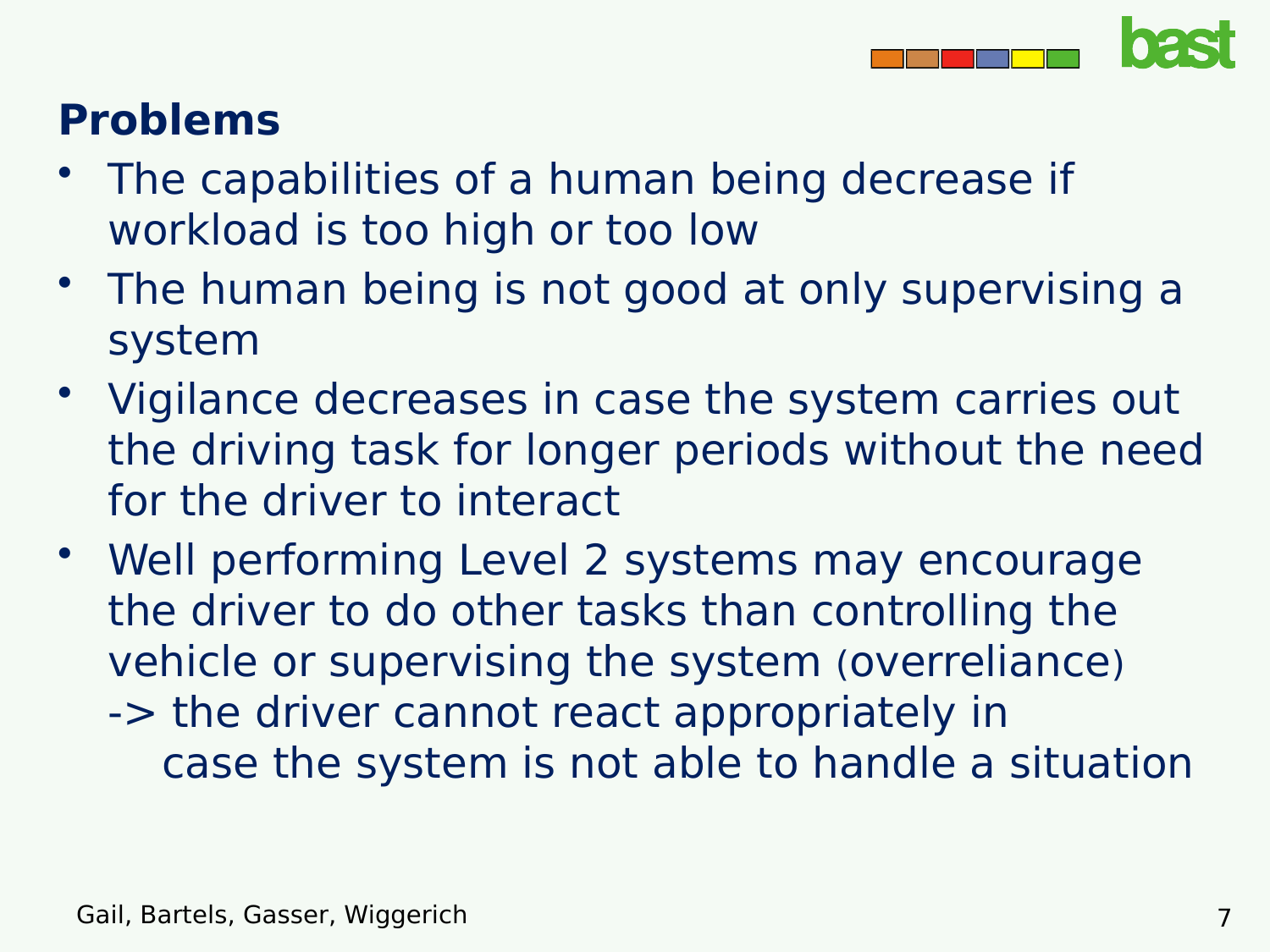

Problems
The capabilities of a human being decrease if workload is too high or too low
The human being is not good at only supervising a system
Vigilance decreases in case the system carries out the driving task for longer periods without the need for the driver to interact
Well performing Level 2 systems may encourage the driver to do other tasks than controlling the vehicle or supervising the system (overreliance)
-> the driver cannot react appropriately in
    case the system is not able to handle a situation
Gail, Bartels, Gasser, Wiggerich
7